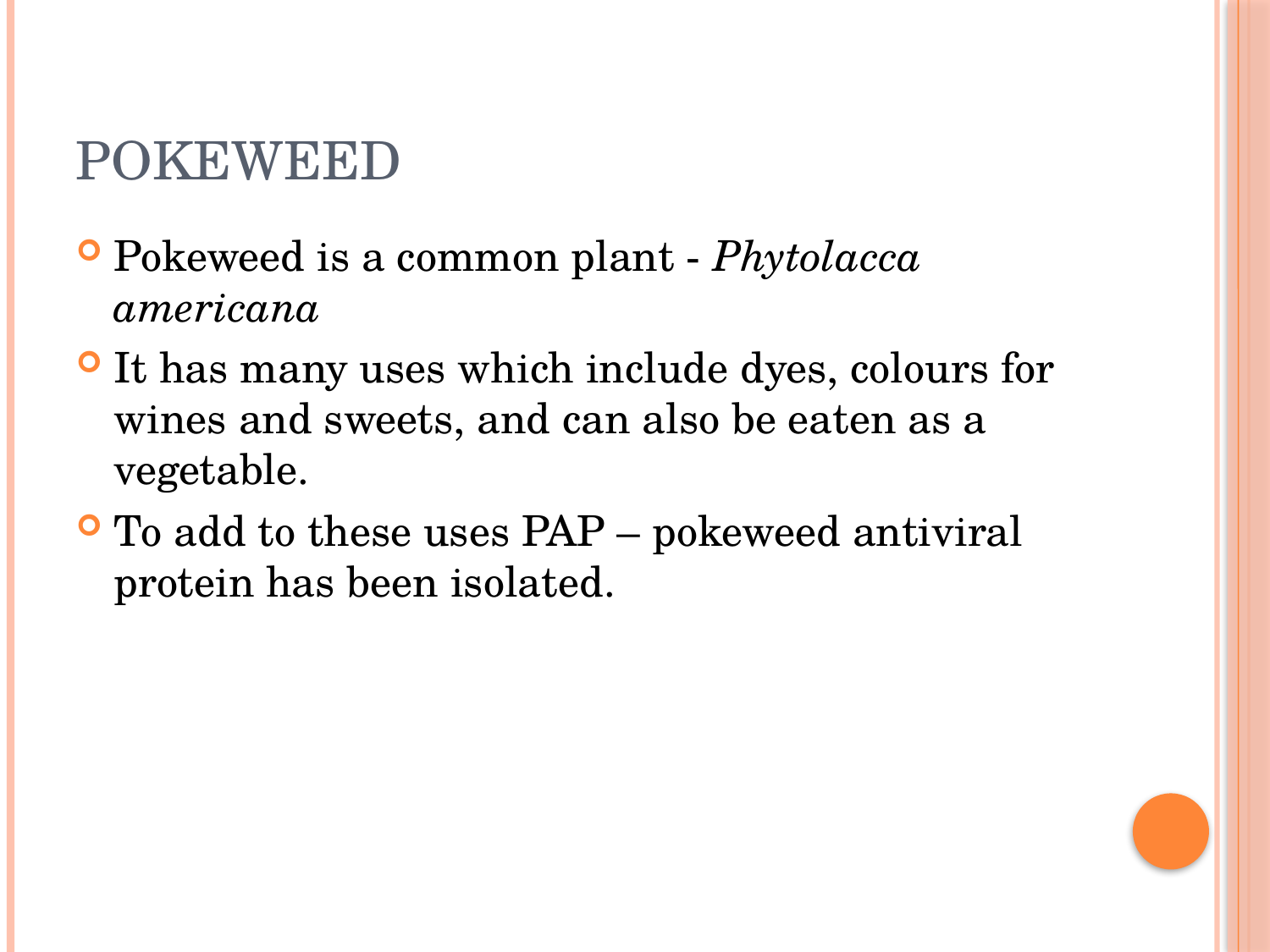

# Pokeweed
Pokeweed is a common plant - Phytolacca americana
It has many uses which include dyes, colours for wines and sweets, and can also be eaten as a vegetable.
To add to these uses PAP – pokeweed antiviral protein has been isolated.